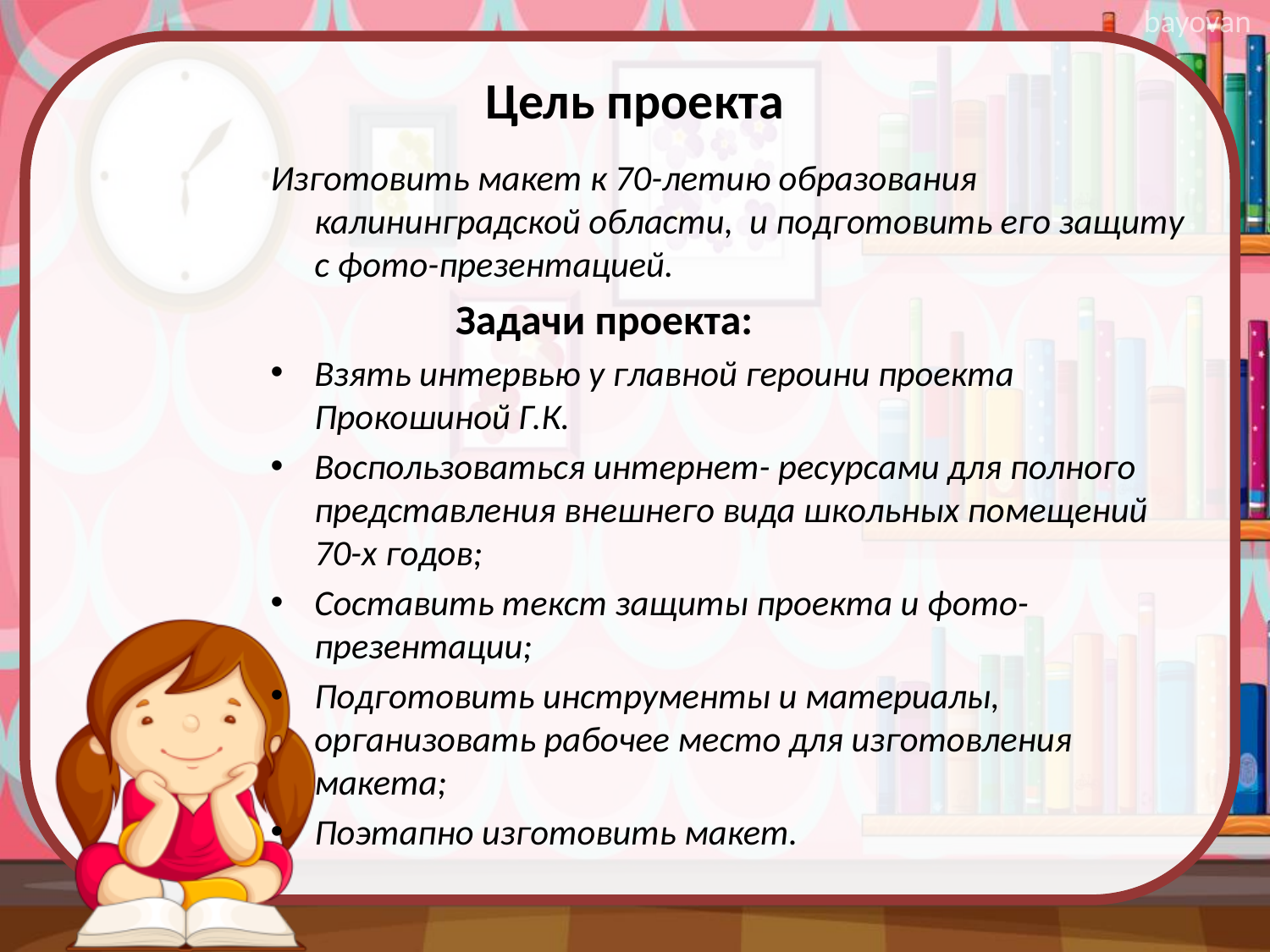

# Цель проекта
Изготовить макет к 70-летию образования калининградской области,  и подготовить его защиту с фото-презентацией.
                       Задачи проекта:
Взять интервью у главной героини проекта Прокошиной Г.К.
Воспользоваться интернет- ресурсами для полного представления внешнего вида школьных помещений 70-х годов;
Составить текст защиты проекта и фото-презентации;
Подготовить инструменты и материалы, организовать рабочее место для изготовления макета;
Поэтапно изготовить макет.